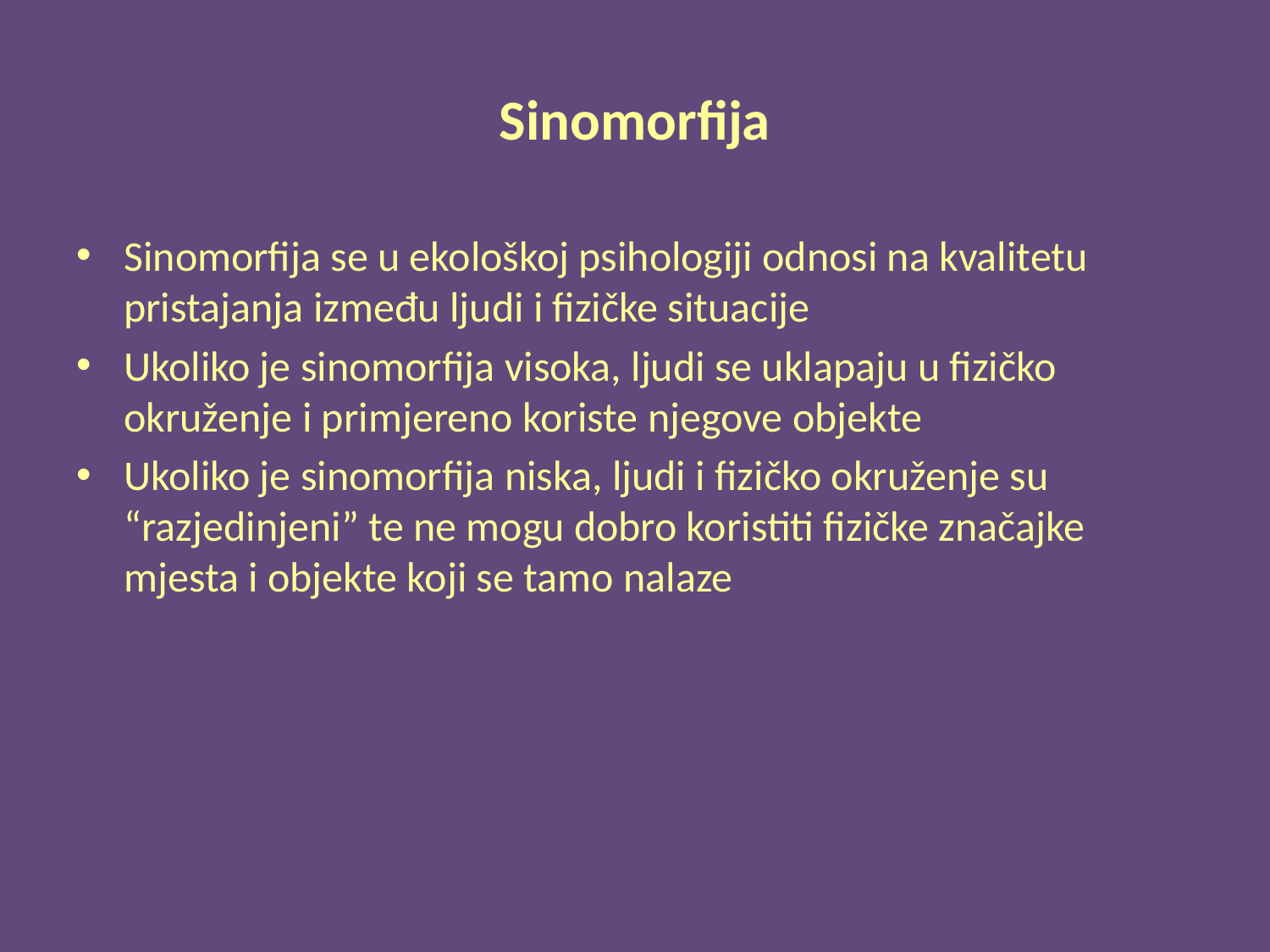

# Sinomorfija
Sinomorfija se u ekološkoj psihologiji odnosi na kvalitetu pristajanja između ljudi i fizičke situacije
Ukoliko je sinomorfija visoka, ljudi se uklapaju u fizičko okruženje i primjereno koriste njegove objekte
Ukoliko je sinomorfija niska, ljudi i fizičko okruženje su “razjedinjeni” te ne mogu dobro koristiti fizičke značajke mjesta i objekte koji se tamo nalaze